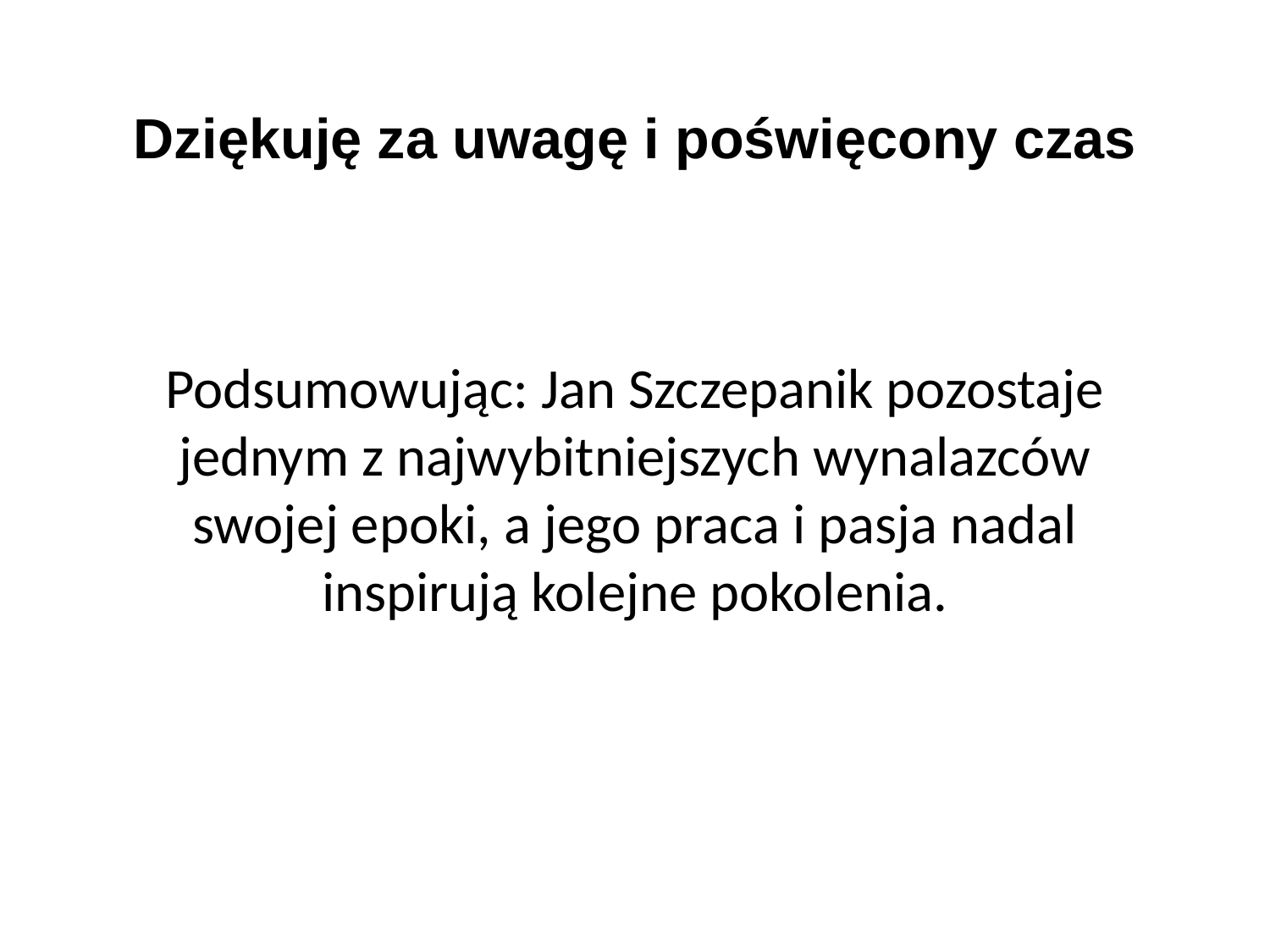

Dziękuję za uwagę i poświęcony czas
Podsumowując: Jan Szczepanik pozostaje jednym z najwybitniejszych wynalazców swojej epoki, a jego praca i pasja nadal inspirują kolejne pokolenia.